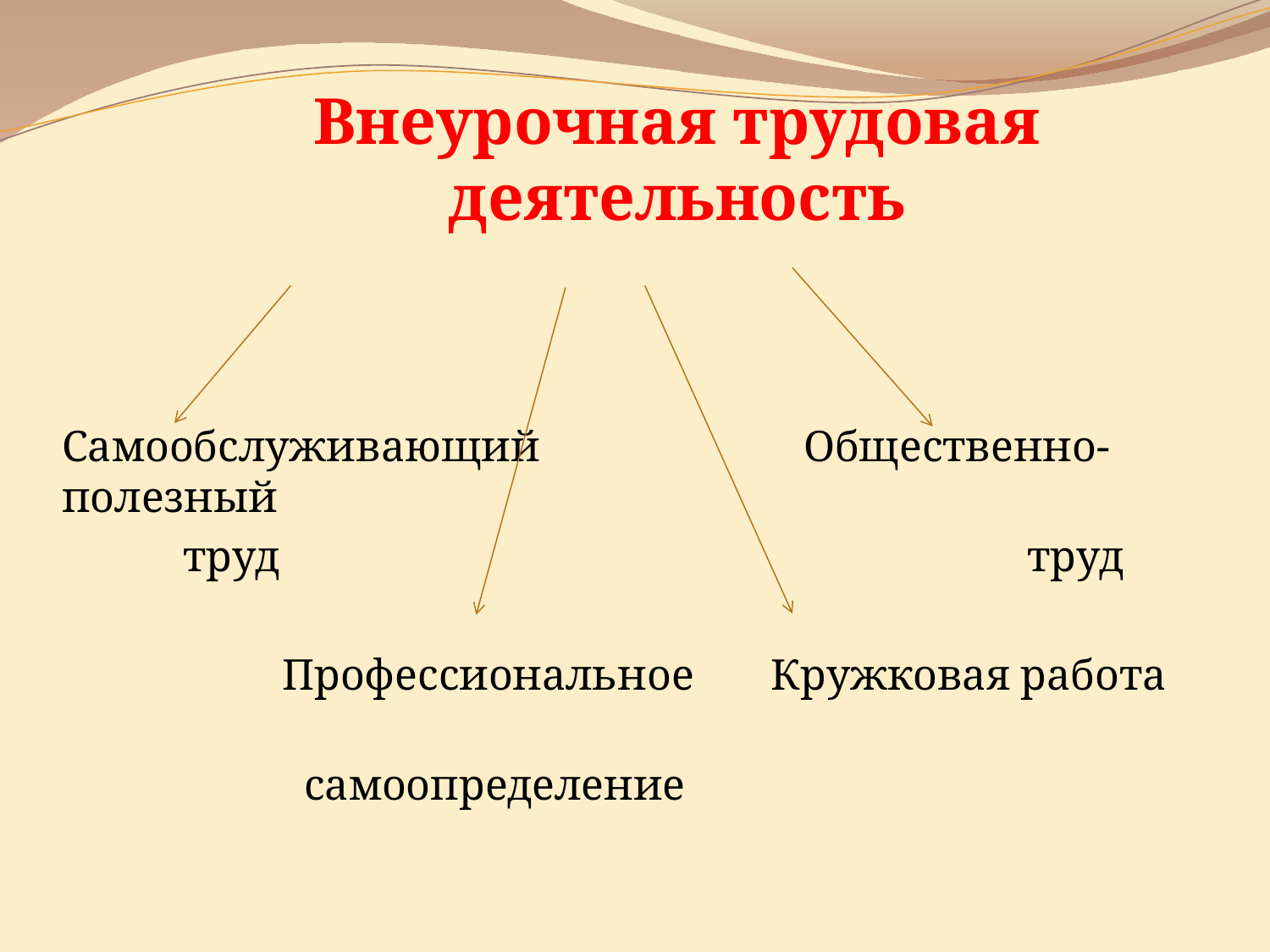

# Внеурочная трудовая деятельность

Самообслуживающий                        Общественно-полезный
           труд                                                                    труд

                    Профессиональное       Кружковая работа
                      самоопределение